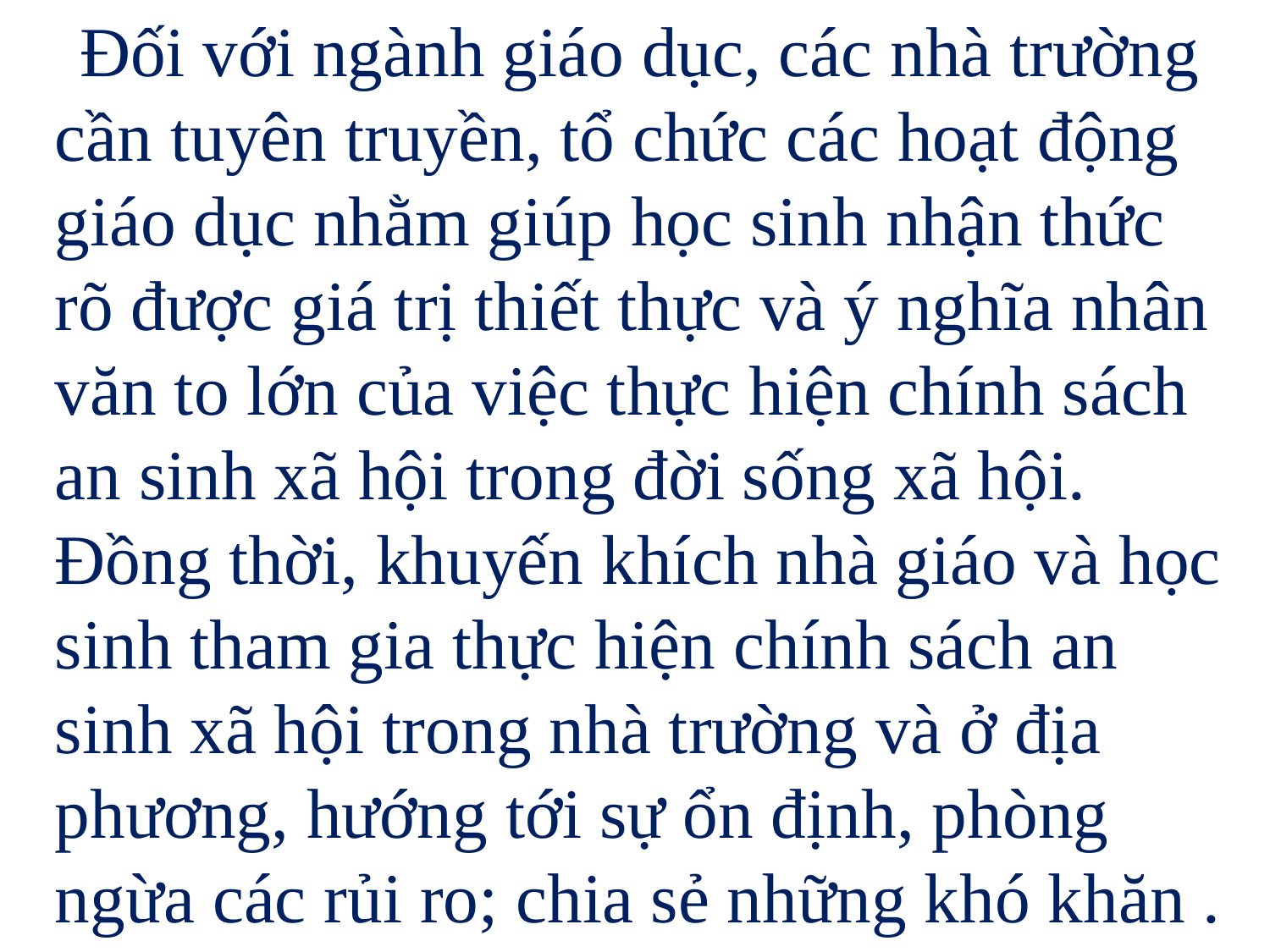

Đối với ngành giáo dục, các nhà trường cần tuyên truyền, tổ chức các hoạt động giáo dục nhằm giúp học sinh nhận thức rõ được giá trị thiết thực và ý nghĩa nhân văn to lớn của việc thực hiện chính sách an sinh xã hội trong đời sống xã hội. Đồng thời, khuyến khích nhà giáo và học sinh tham gia thực hiện chính sách an sinh xã hội trong nhà trường và ở địa phương, hướng tới sự ổn định, phòng ngừa các rủi ro; chia sẻ những khó khăn .